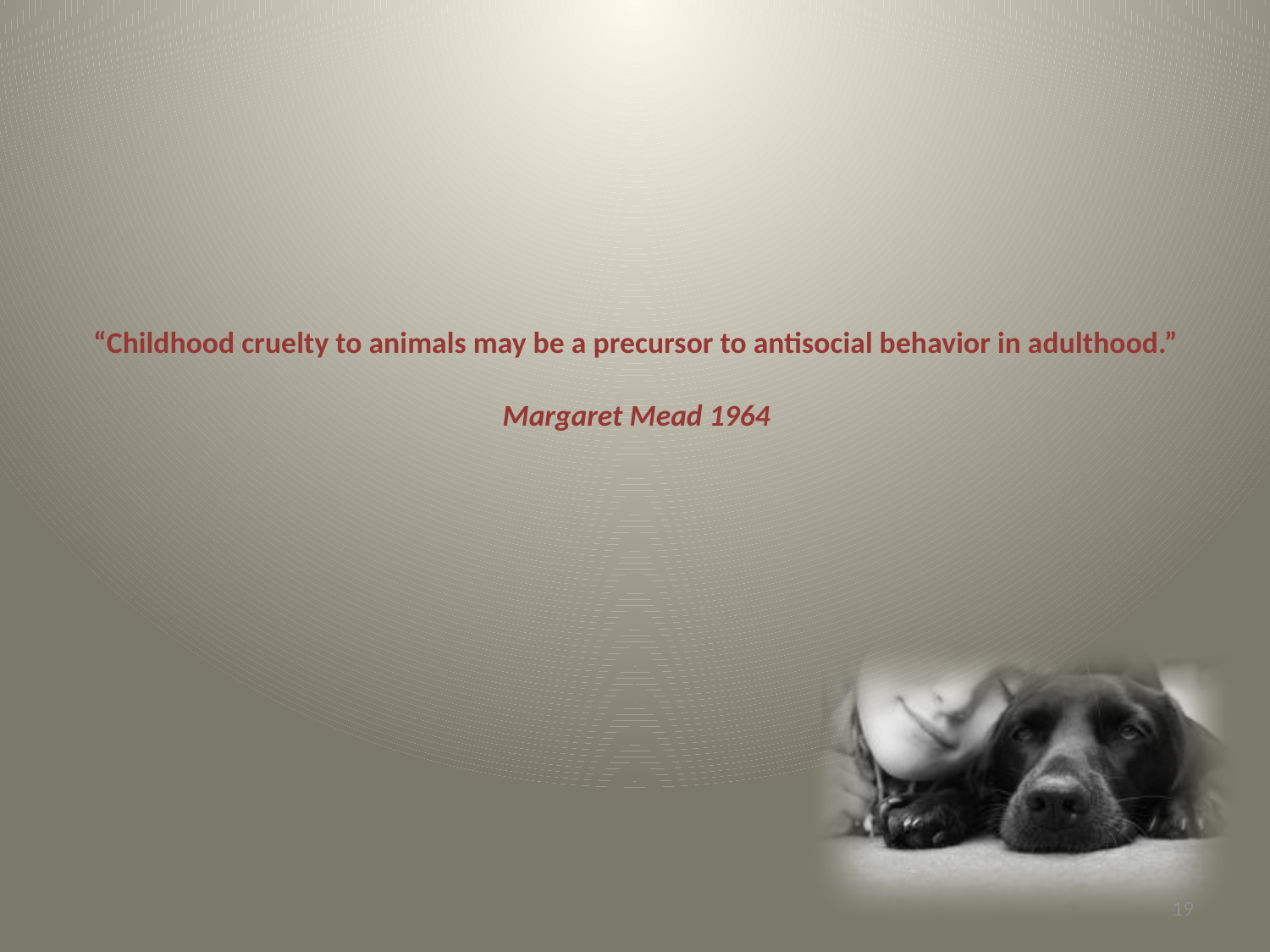

# “Childhood cruelty to animals may be a precursor to antisocial behavior in adulthood.” Margaret Mead 1964
19